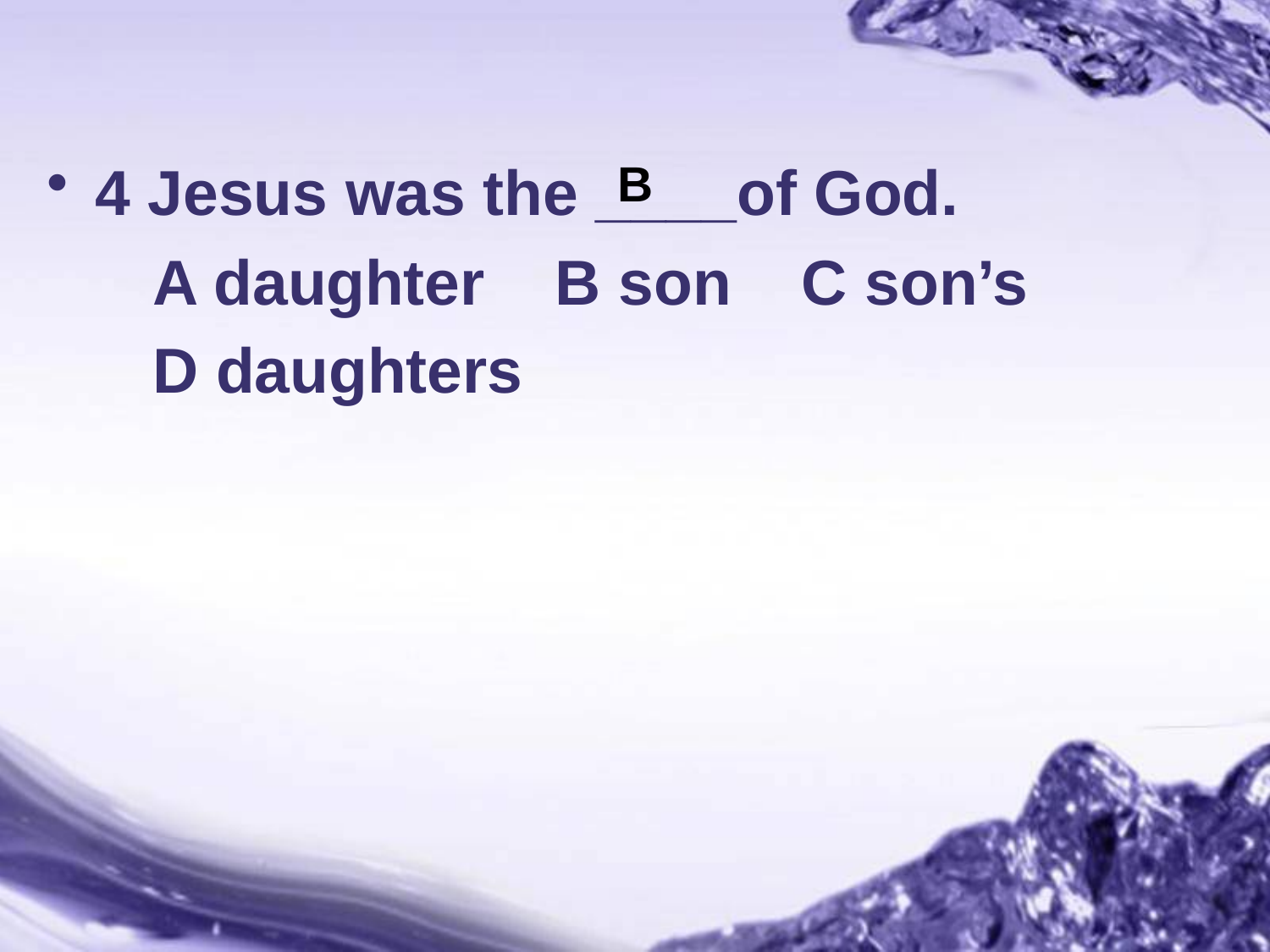

4 Jesus was the ____of God.
      A daughter    B son    C son’s
      D daughters
B